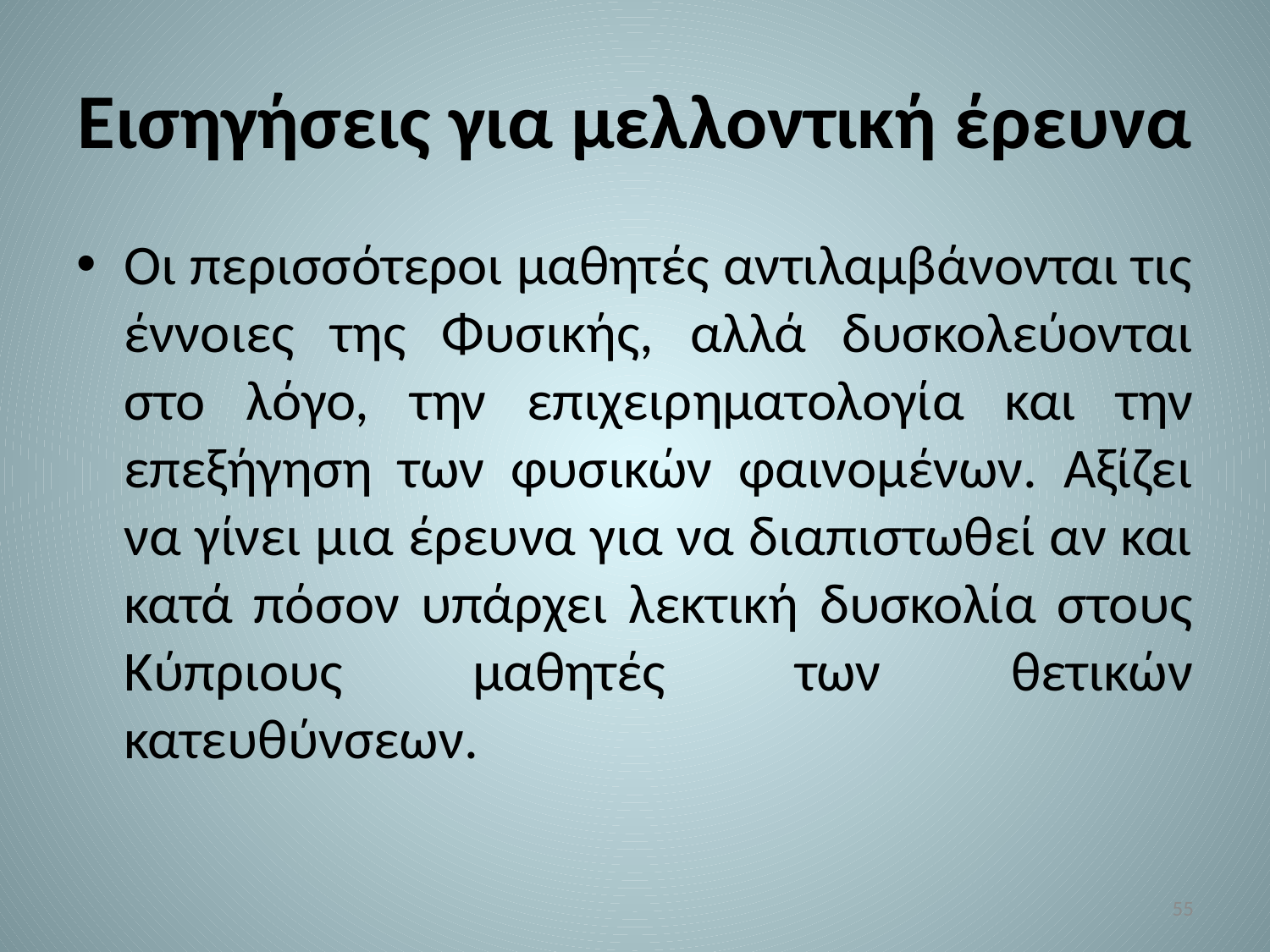

# Εισηγήσεις για μελλοντική έρευνα
Οι περισσότεροι μαθητές αντιλαμβάνονται τις έννοιες της Φυσικής, αλλά δυσκολεύονται στο λόγο, την επιχειρηματολογία και την επεξήγηση των φυσικών φαινομένων. Αξίζει να γίνει μια έρευνα για να διαπιστωθεί αν και κατά πόσον υπάρχει λεκτική δυσκολία στους Κύπριους μαθητές των θετικών κατευθύνσεων.
55